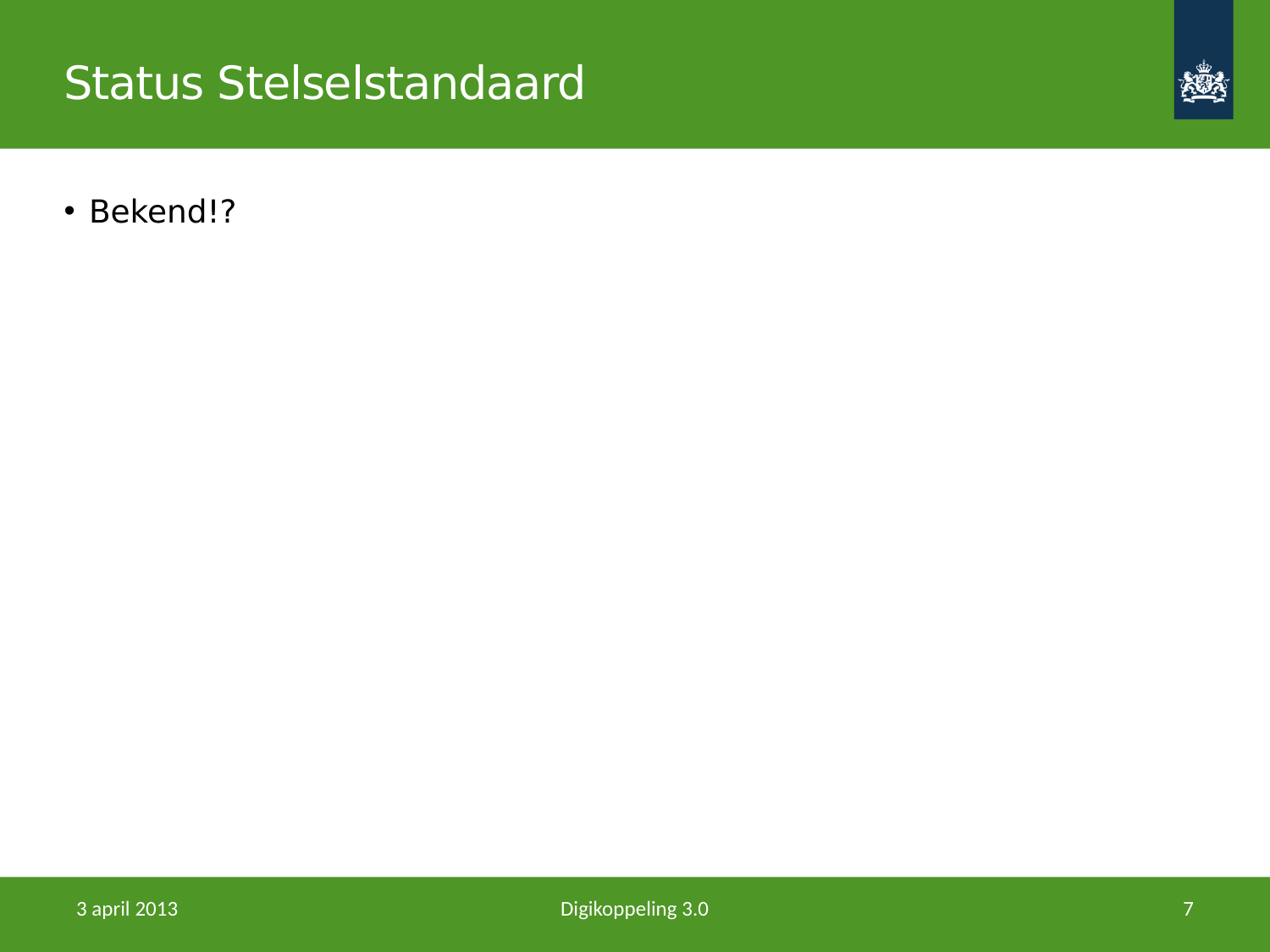

# Status Stelselstandaard
Bekend!?
3 april 2013
Digikoppeling 3.0
7